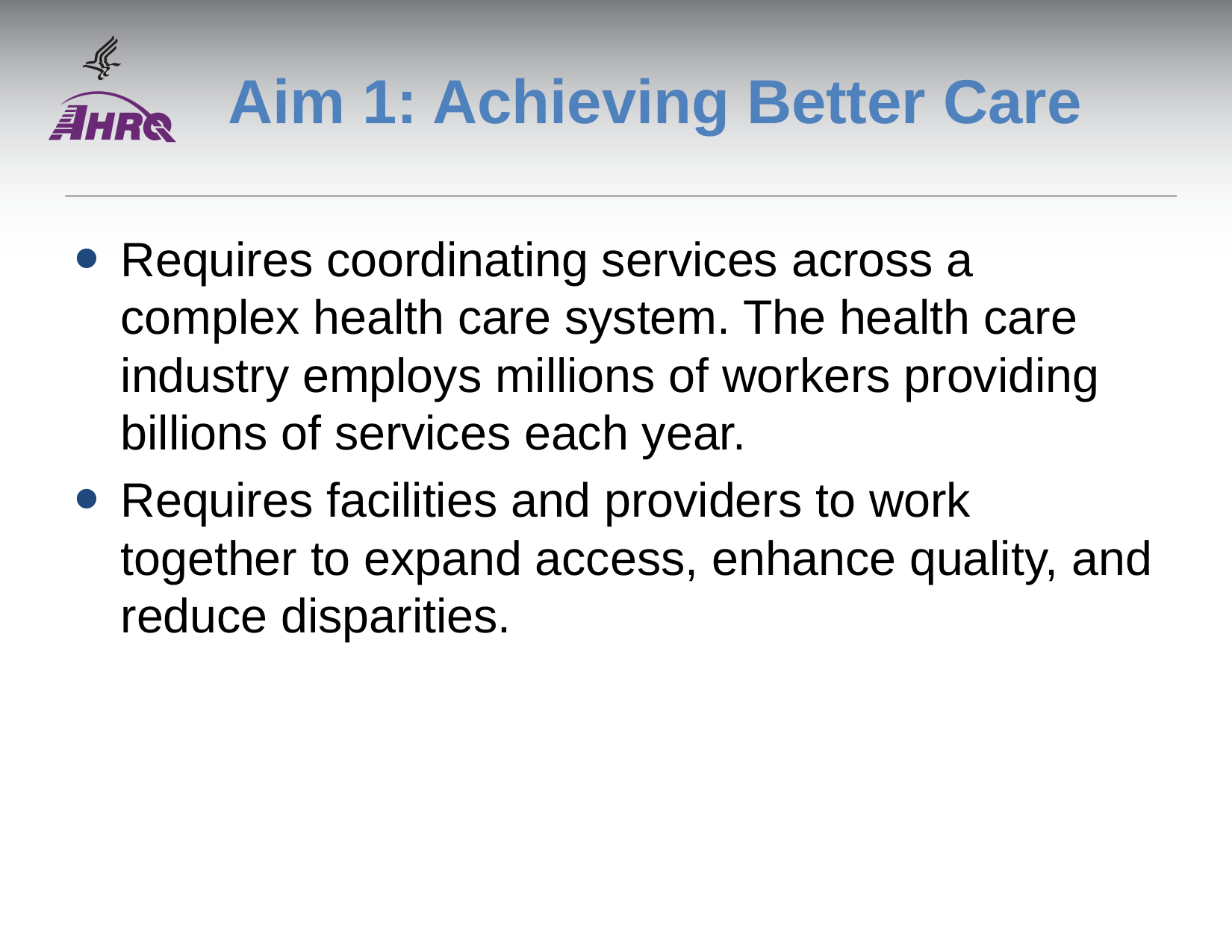

# Aim 1: Achieving Better Care
Requires coordinating services across a complex health care system. The health care industry employs millions of workers providing billions of services each year.
Requires facilities and providers to work together to expand access, enhance quality, and reduce disparities.